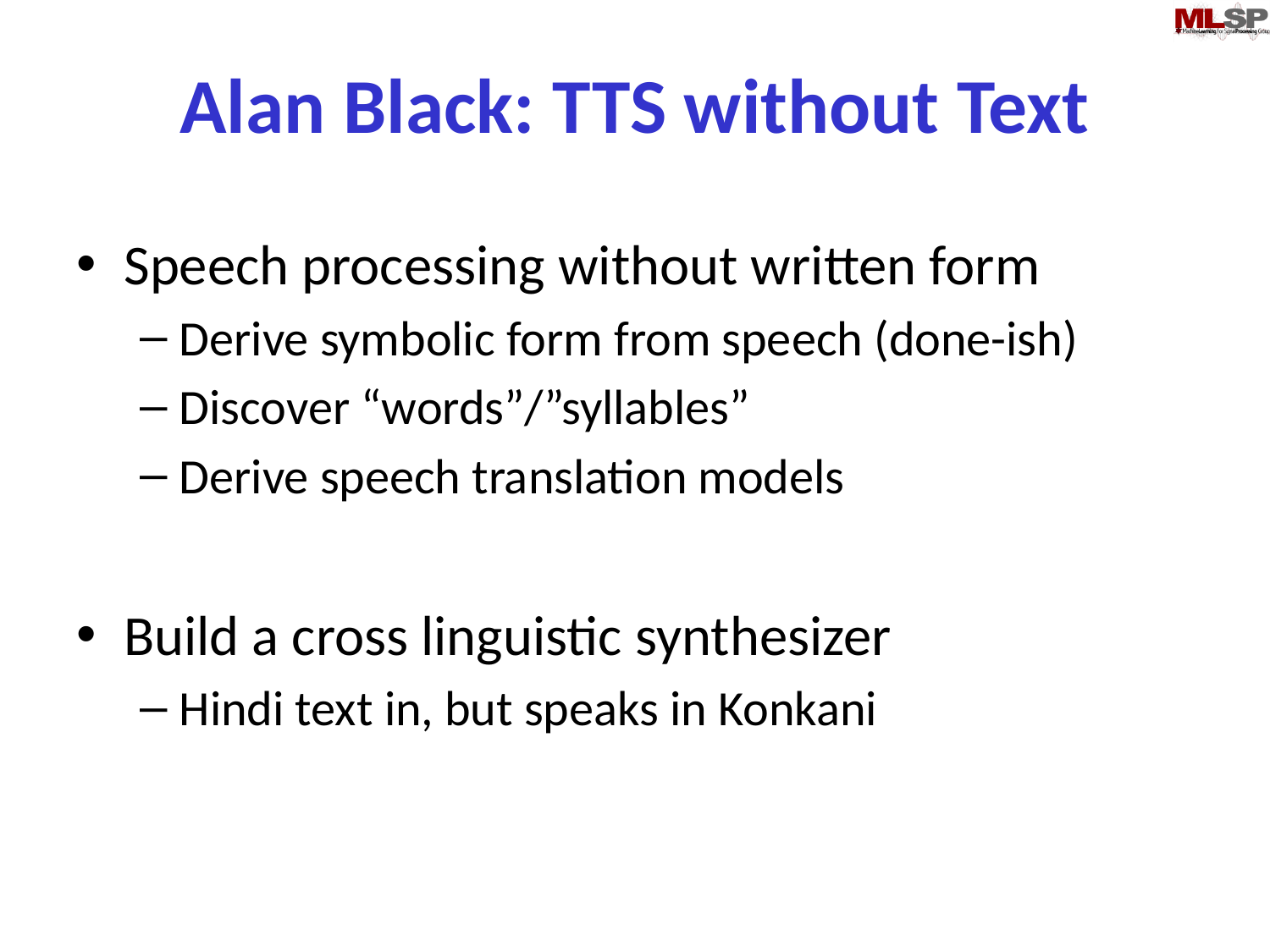

# Alan Black: TTS without Text
Speech processing without written form
Derive symbolic form from speech (done-ish)
Discover “words”/”syllables”
Derive speech translation models

Build a cross linguistic synthesizer
Hindi text in, but speaks in Konkani